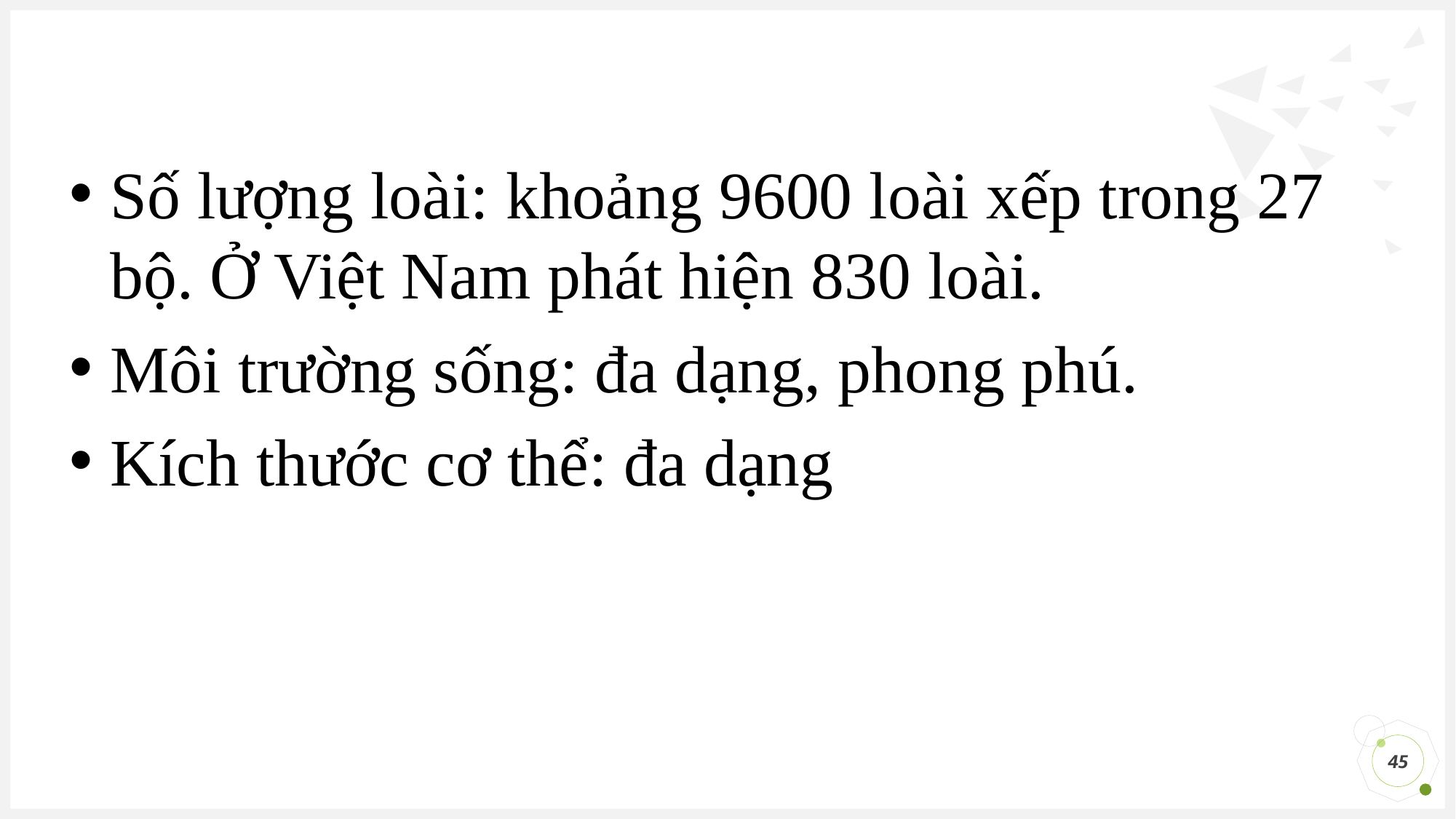

Số lượng loài: khoảng 9600 loài xếp trong 27 bộ. Ở Việt Nam phát hiện 830 loài.
Môi trường sống: đa dạng, phong phú.
Kích thước cơ thể: đa dạng
45